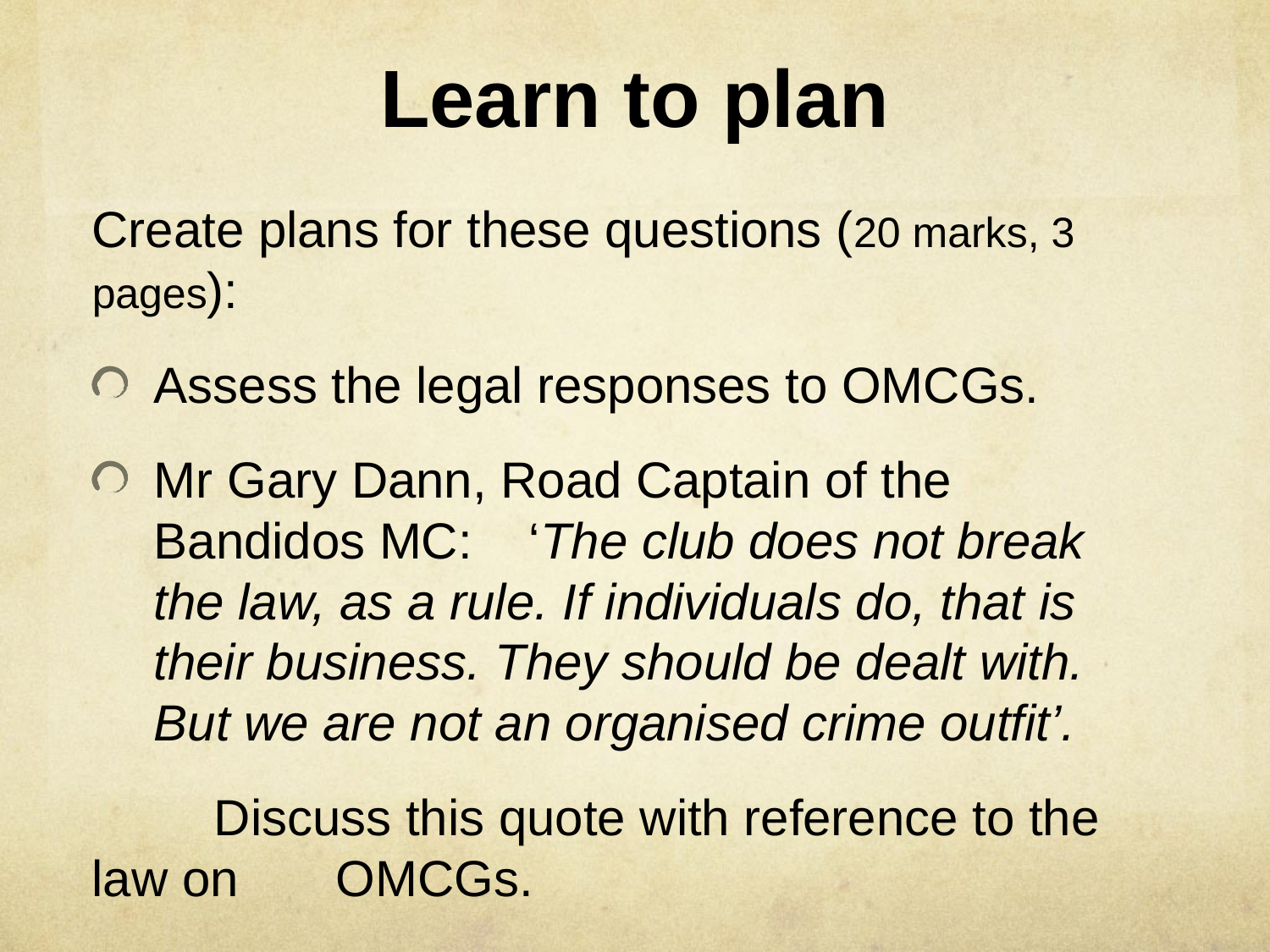

# Learn to plan
Create plans for these questions (20 marks, 3 pages):
Assess the legal responses to OMCGs.
Mr Gary Dann, Road Captain of the Bandidos MC:    ‘The club does not break the law, as a rule. If individuals do, that is their business. They should be dealt with. But we are not an organised crime outfit’.
	Discuss this quote with reference to the law on 	OMCGs.